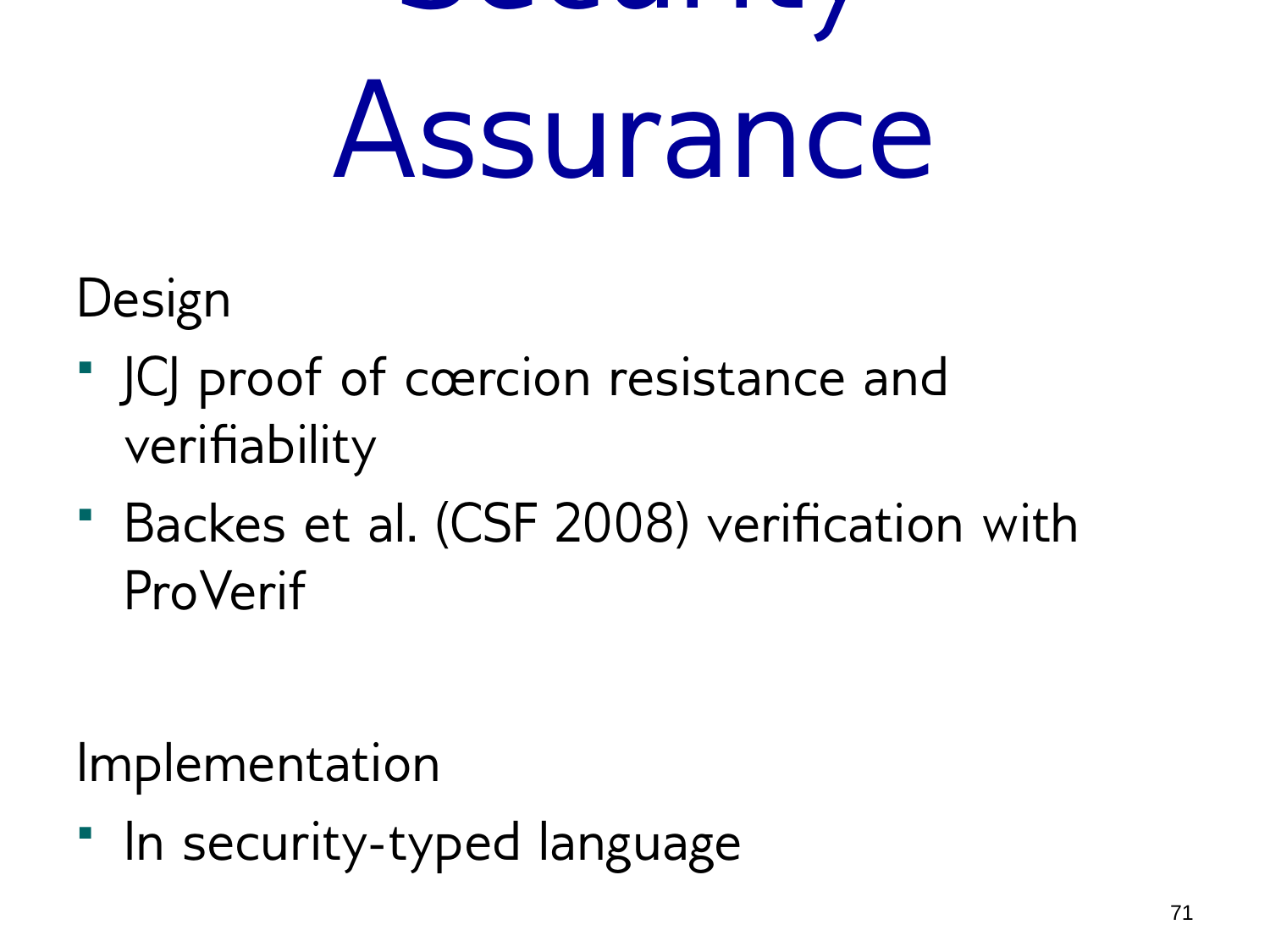

# Security Assurance
Design
JCJ proof of coercion resistance and verifiability
Backes et al. (CSF 2008) verification with ProVerif

Implementation
In security-typed language
71